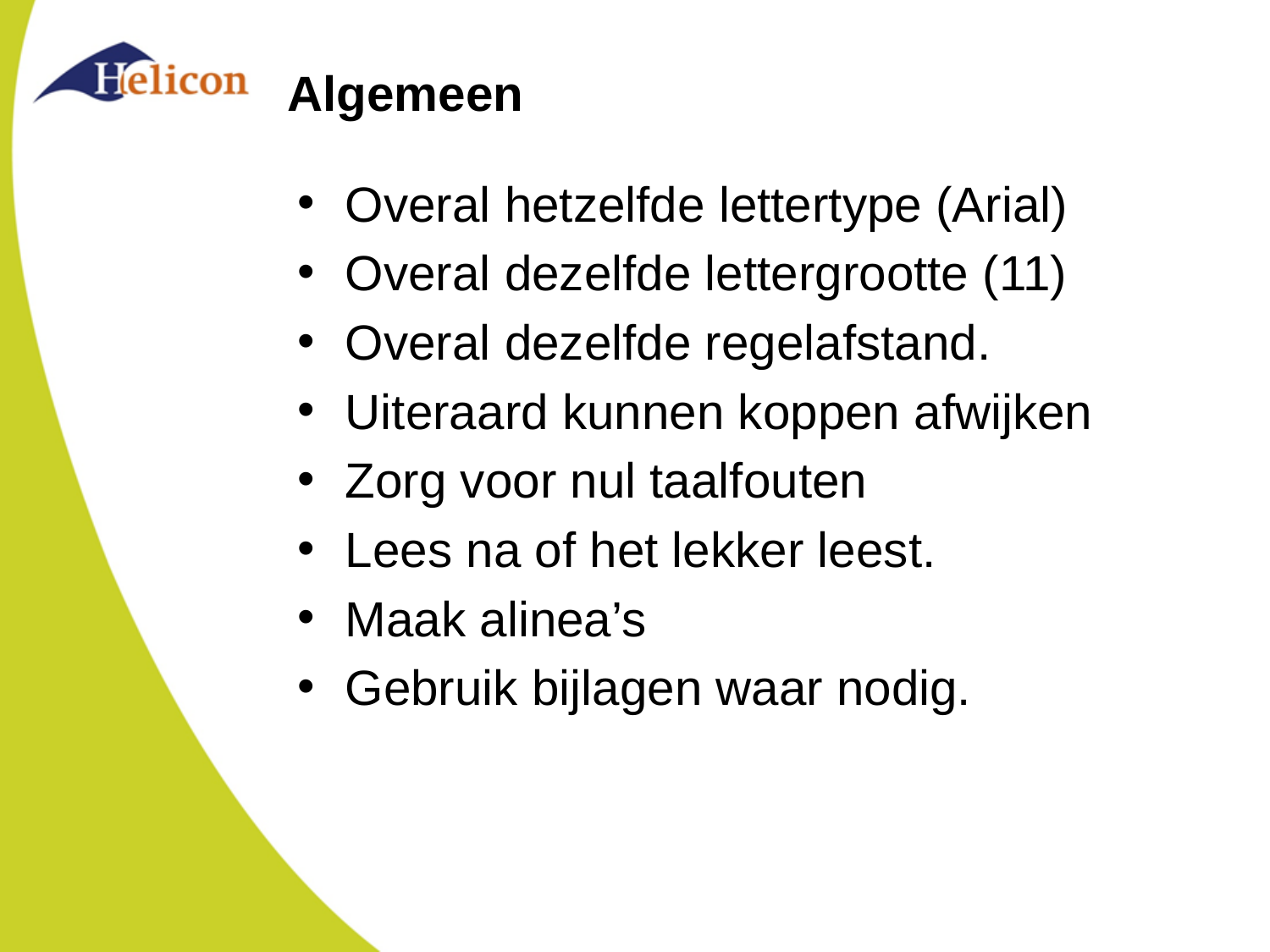

# Algemeen
Overal hetzelfde lettertype (Arial)
Overal dezelfde lettergrootte (11)
Overal dezelfde regelafstand.
Uiteraard kunnen koppen afwijken
Zorg voor nul taalfouten
Lees na of het lekker leest.
Maak alinea’s
Gebruik bijlagen waar nodig.